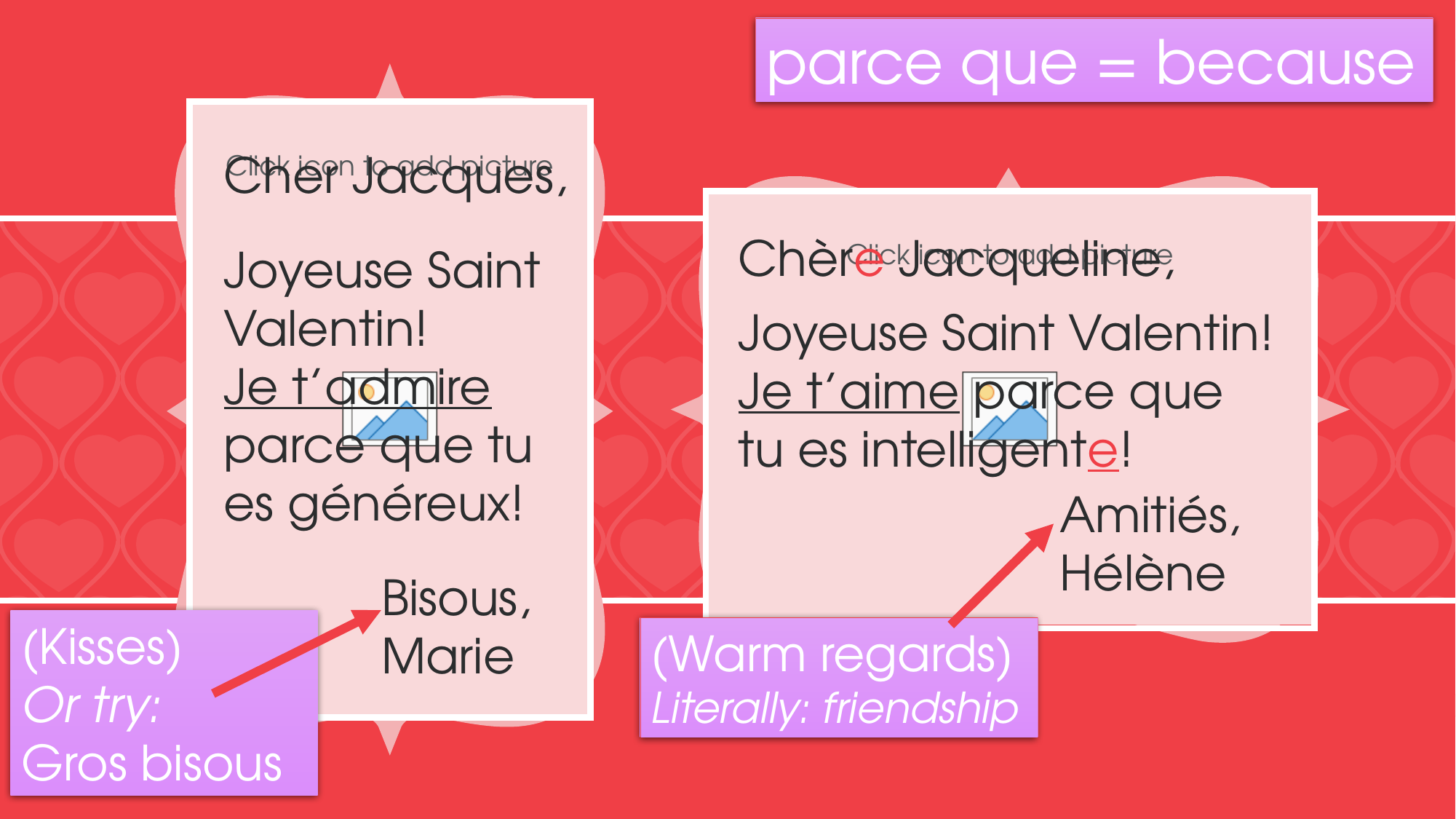

parce que = because
NOTE:
To change images on this slide, select a picture and delete it. Then click the Insert Picture icon
in the placeholder to insert your own image.

Cher Jacques,

Joyeuse Saint Valentin!
Je t’admire parce que tu es généreux!

Bisous,
Marie

Chère Jacqueline,

Joyeuse Saint Valentin! Je t’aime parce que tu es intelligente!

Amitiés,
Hélène

(Kisses)
Or try:
Gros bisous
(Warm regards)
Literally: friendship